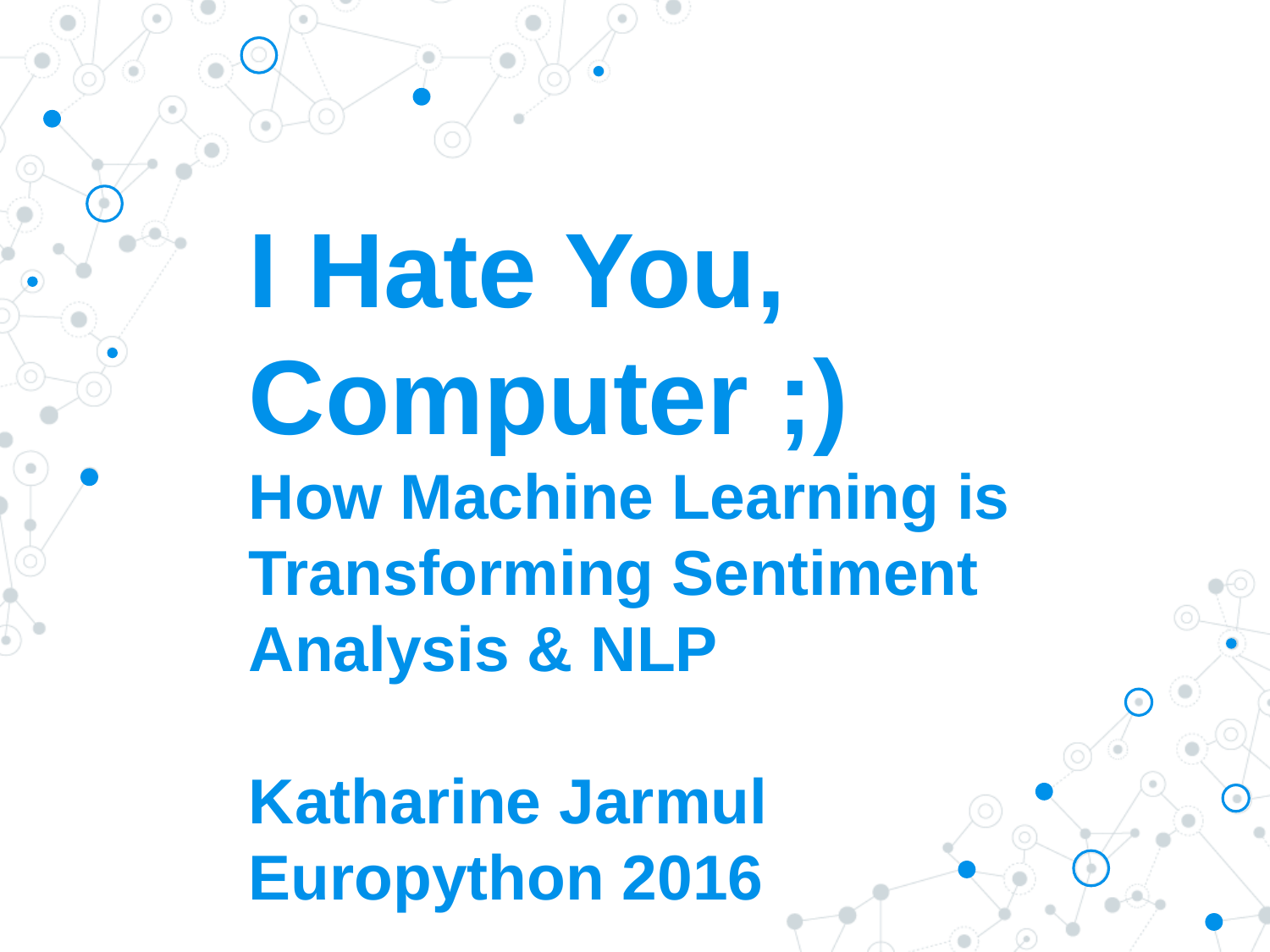

# I Hate You, Computer ;)
How Machine Learning is Transforming Sentiment Analysis & NLP

Katharine Jarmul
Europython 2016